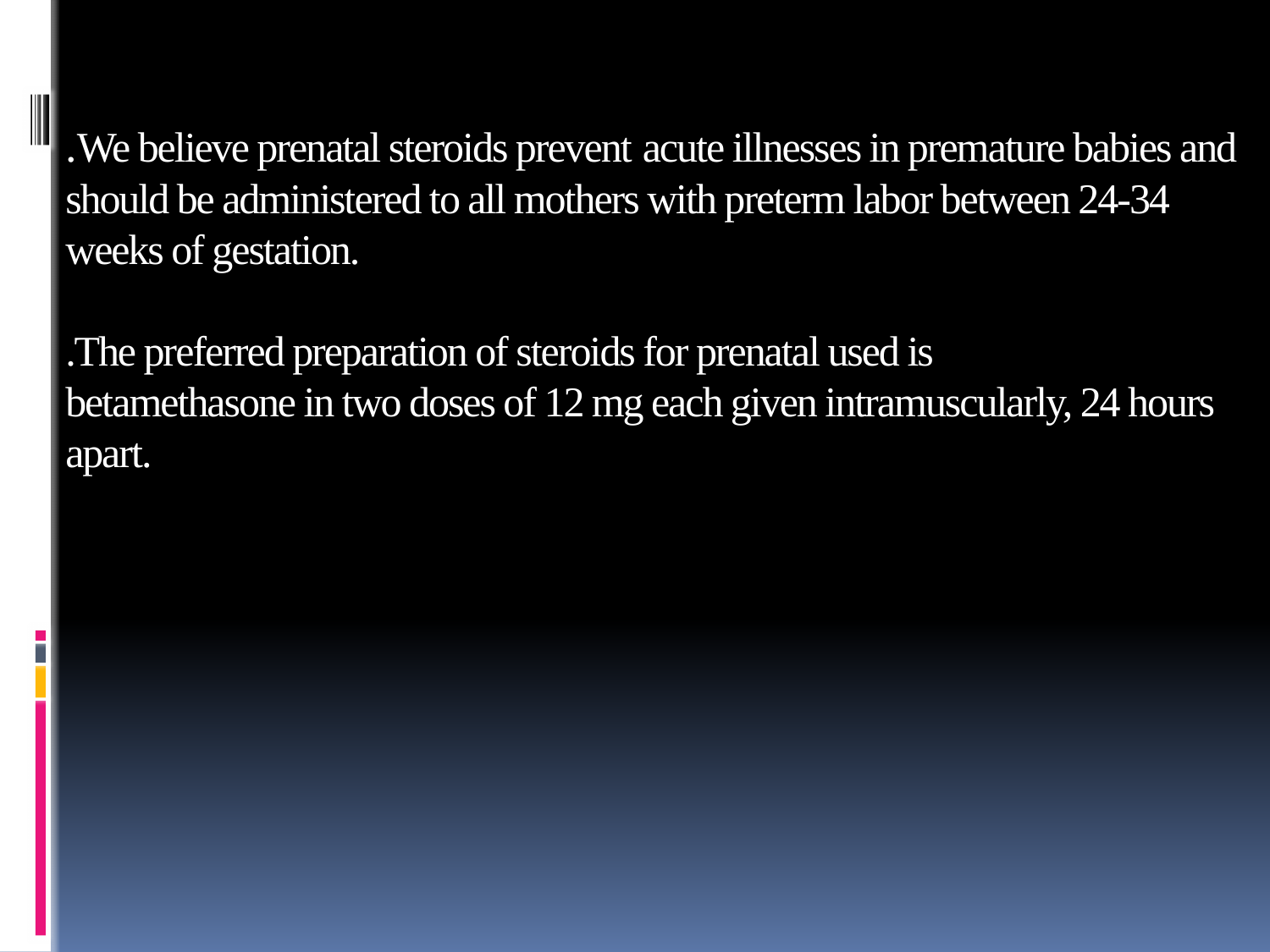

# .We believe prenatal steroids prevent acute illnesses in premature babies and should be administered to all mothers with preterm labor between 24-34 weeks of gestation. .The preferred preparation of steroids for prenatal used is betamethasone in two doses of 12 mg each given intramuscularly, 24 hours apart.